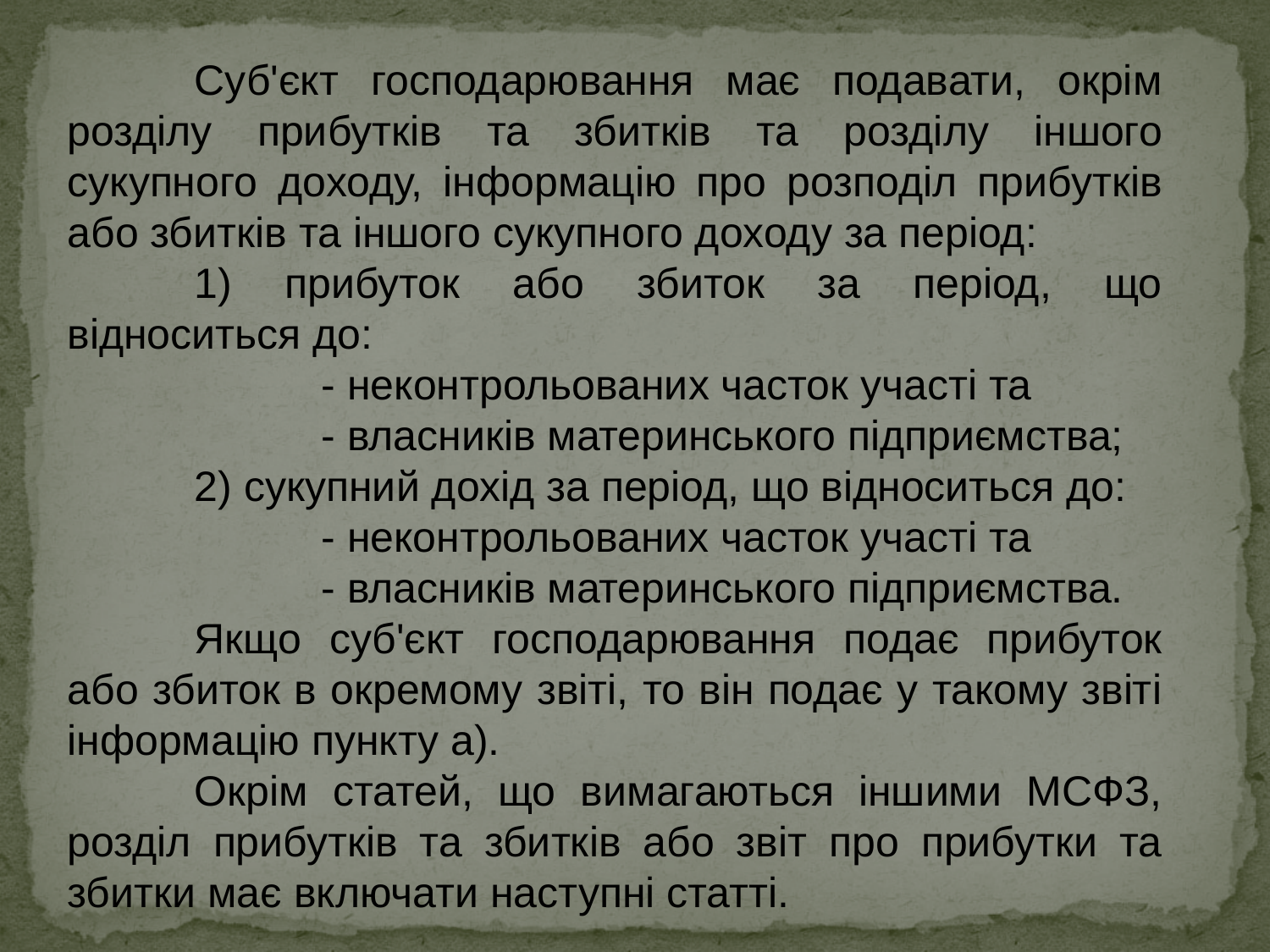

Суб'єкт господарювання має подавати, окрім розділу прибутків та збитків та розділу іншого сукупного доходу, інформацію про розподіл прибутків або збитків та іншого сукупного доходу за період:
	1) прибуток або збиток за період, що відноситься до:
		- неконтрольованих часток участі та
		- власників материнського підприємства;
	2) сукупний дохід за період, що відноситься до:
		- неконтрольованих часток участі та
		- власників материнського підприємства.
	Якщо суб'єкт господарювання подає прибуток або збиток в окремому звіті, то він подає у такому звіті інформацію пункту а).
	Окрім статей, що вимагаються іншими МСФЗ, розділ прибутків та збитків або звіт про прибутки та збитки має включати наступні статті.